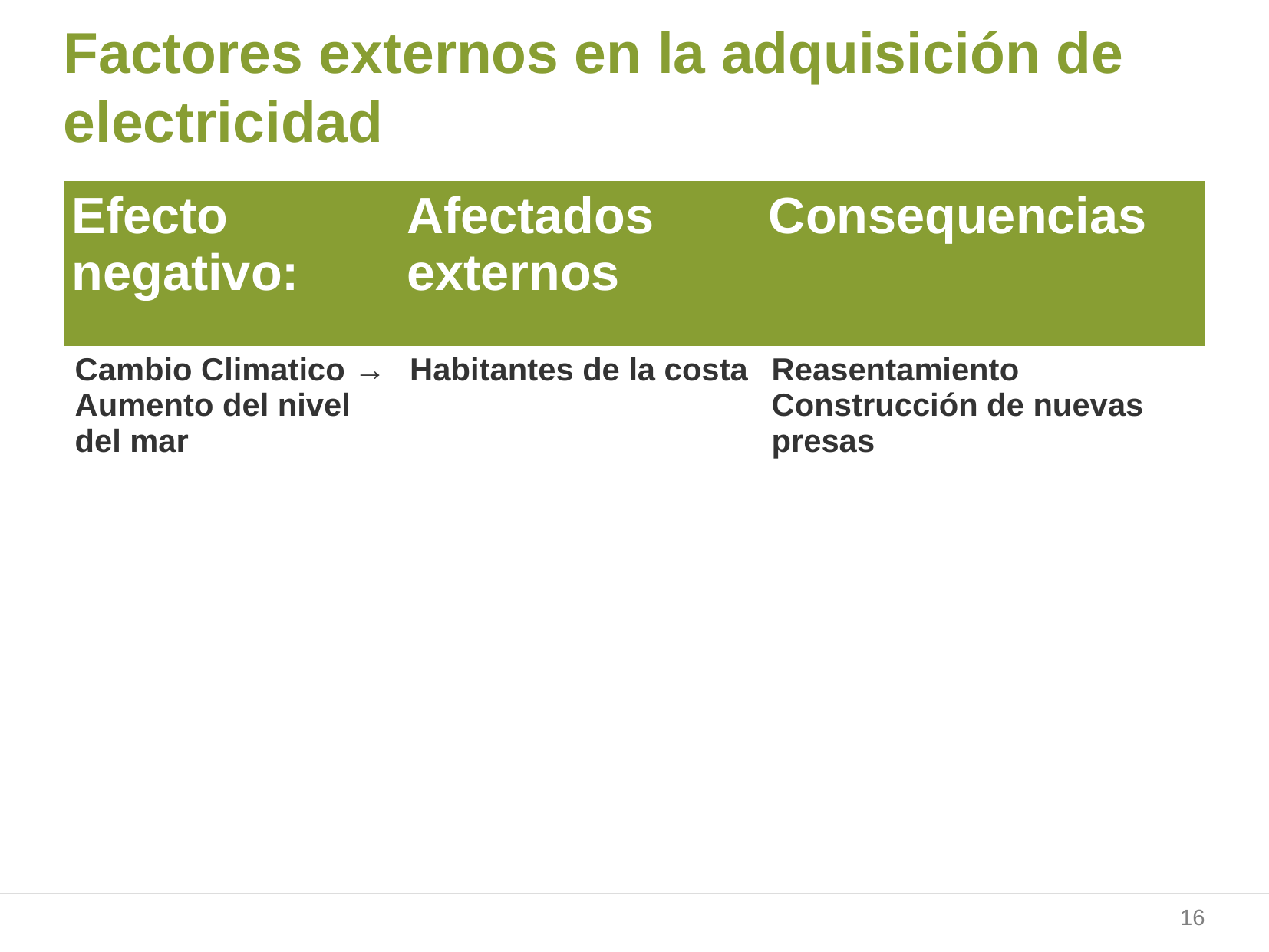

16
# Factores externos en la adquisición de electricidad
| Efecto negativo: | Afectados externos | Consequencias |
| --- | --- | --- |
| Cambio Climatico → Aumento del nivel del mar | Habitantes de la costa | Reasentamiento Construcción de nuevas presas |